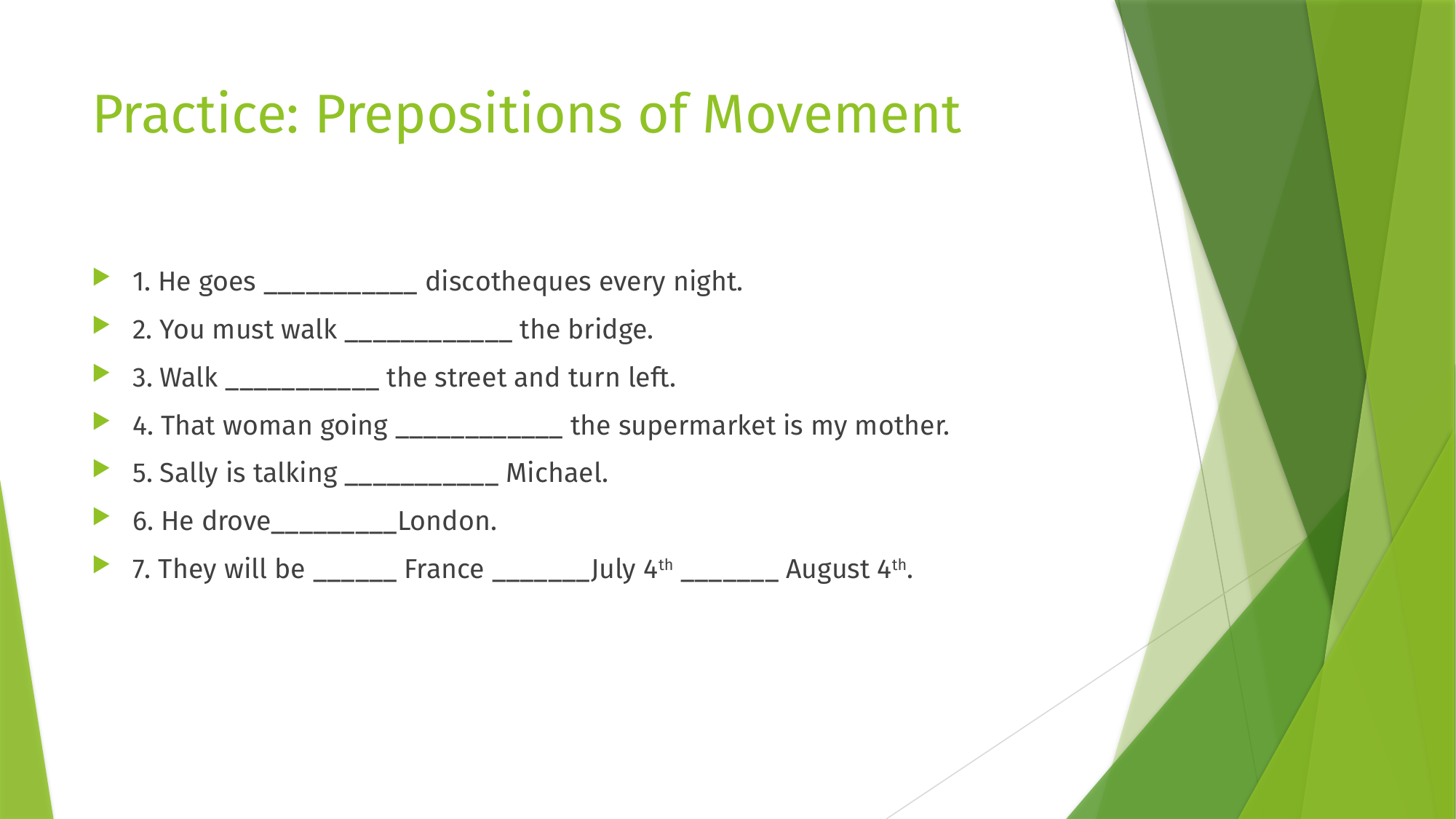

# Practice: Prepositions of Movement
1. He goes ___________ discotheques every night.
2. You must walk ____________ the bridge.
3. Walk ___________ the street and turn left.
4. That woman going ____________ the supermarket is my mother.
5. Sally is talking ___________ Michael.
6. He drove_________London.
7. They will be ______ France _______July 4th _______ August 4th.